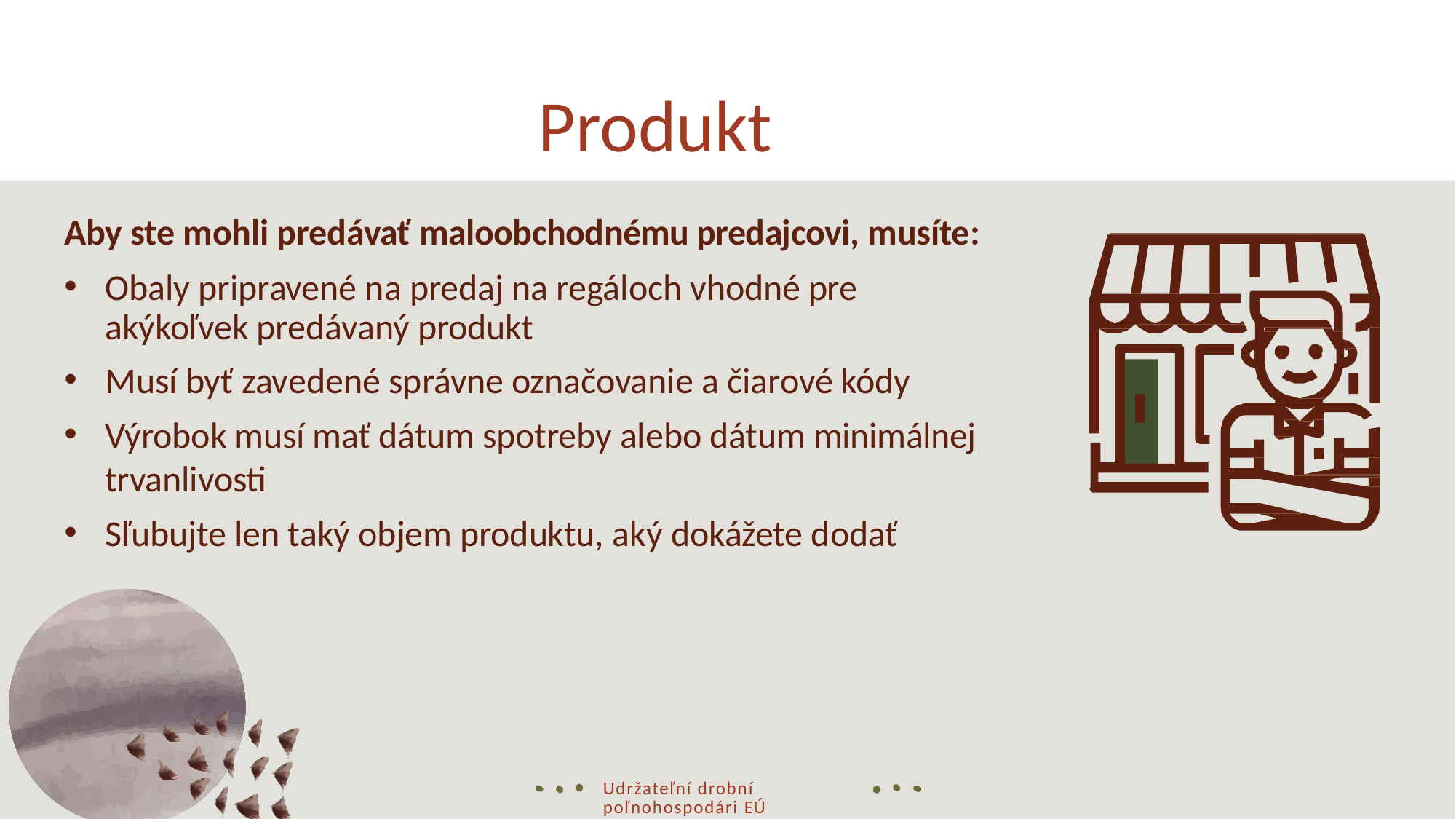

# Produkt
Aby ste mohli predávať maloobchodnému predajcovi, musíte:
Obaly pripravené na predaj na regáloch vhodné pre akýkoľvek predávaný produkt
Musí byť zavedené správne označovanie a čiarové kódy
Výrobok musí mať dátum spotreby alebo dátum minimálnej trvanlivosti
Sľubujte len taký objem produktu, aký dokážete dodať

Udržateľní drobní poľnohospodári EÚ